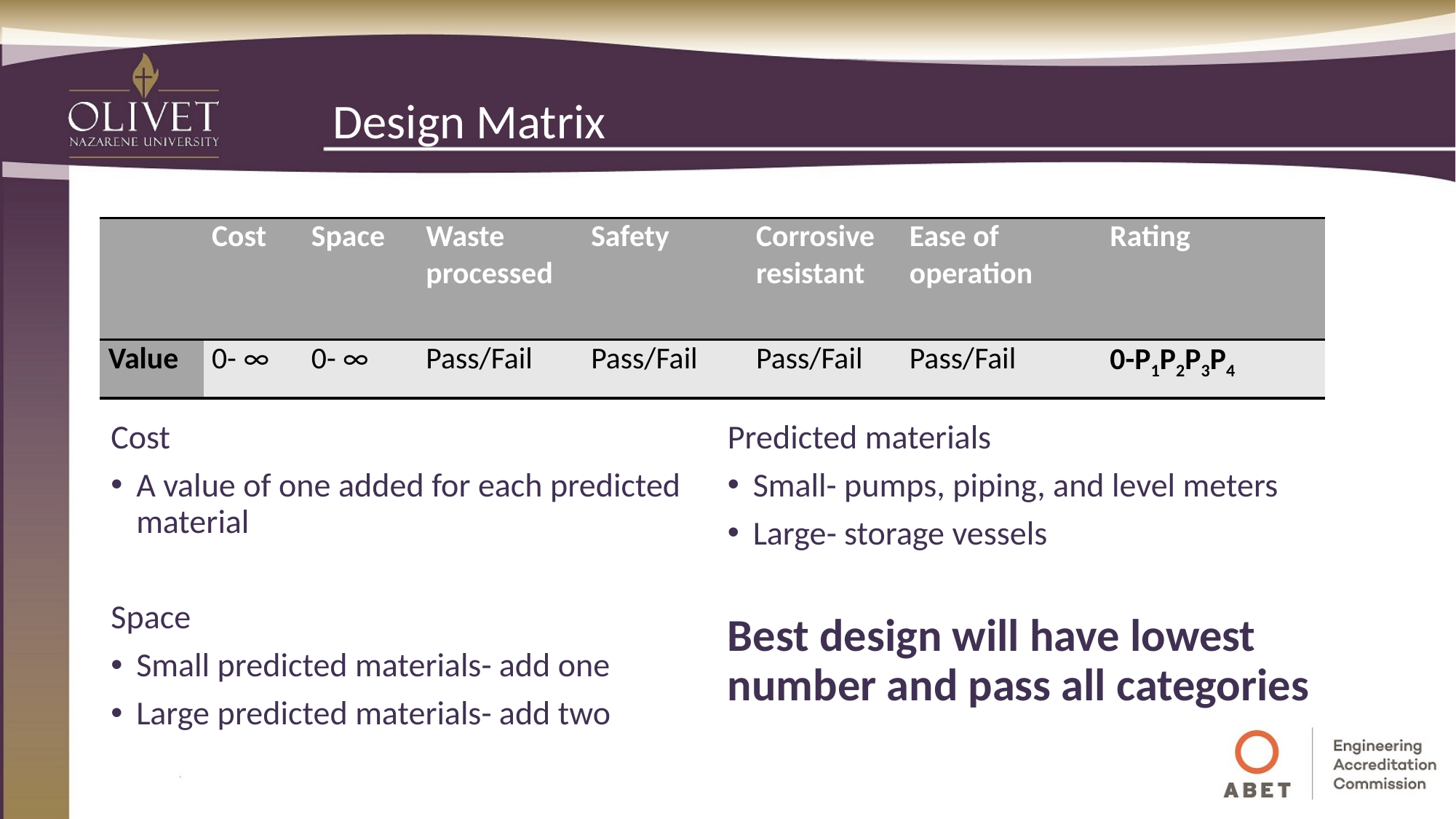

# Design Matrix
|  | Cost | Space | Waste processed | Safety | Corrosive resistant | Ease of operation | Rating |
| --- | --- | --- | --- | --- | --- | --- | --- |
| Value | 0- ∞ | 0- ∞ | Pass/Fail | Pass/Fail | Pass/Fail | Pass/Fail | 0-P1P2P3P4 |
Cost
A value of one added for each predicted material

Space
Small predicted materials- add one
Large predicted materials- add two
Predicted materials
Small- pumps, piping, and level meters
Large- storage vessels

Best design will have lowest number and pass all categories